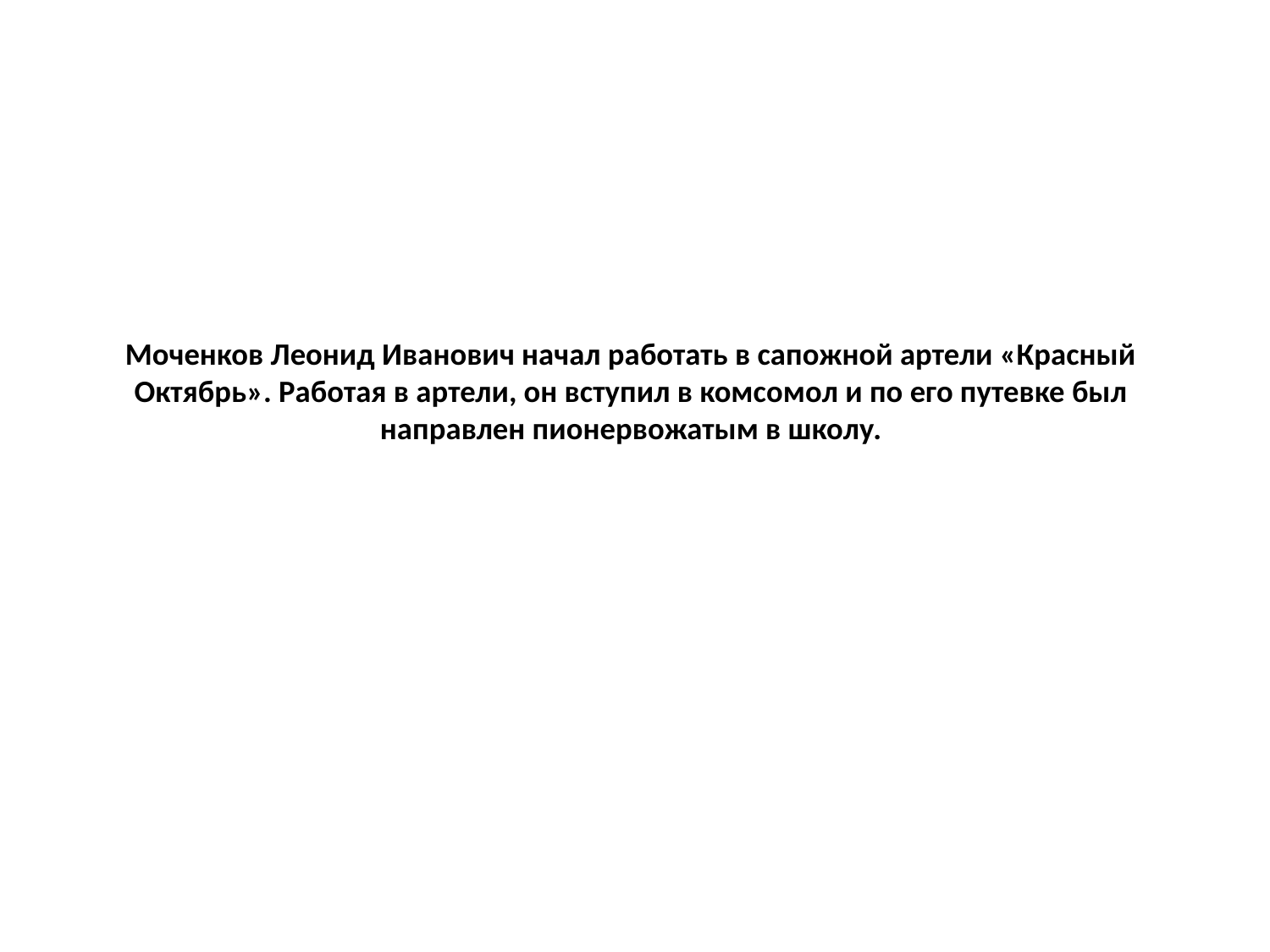

# Моченков Леонид Иванович начал работать в сапожной артели «Красный Октябрь». Работая в артели, он вступил в комсомол и по его путевке был направлен пионервожатым в школу.